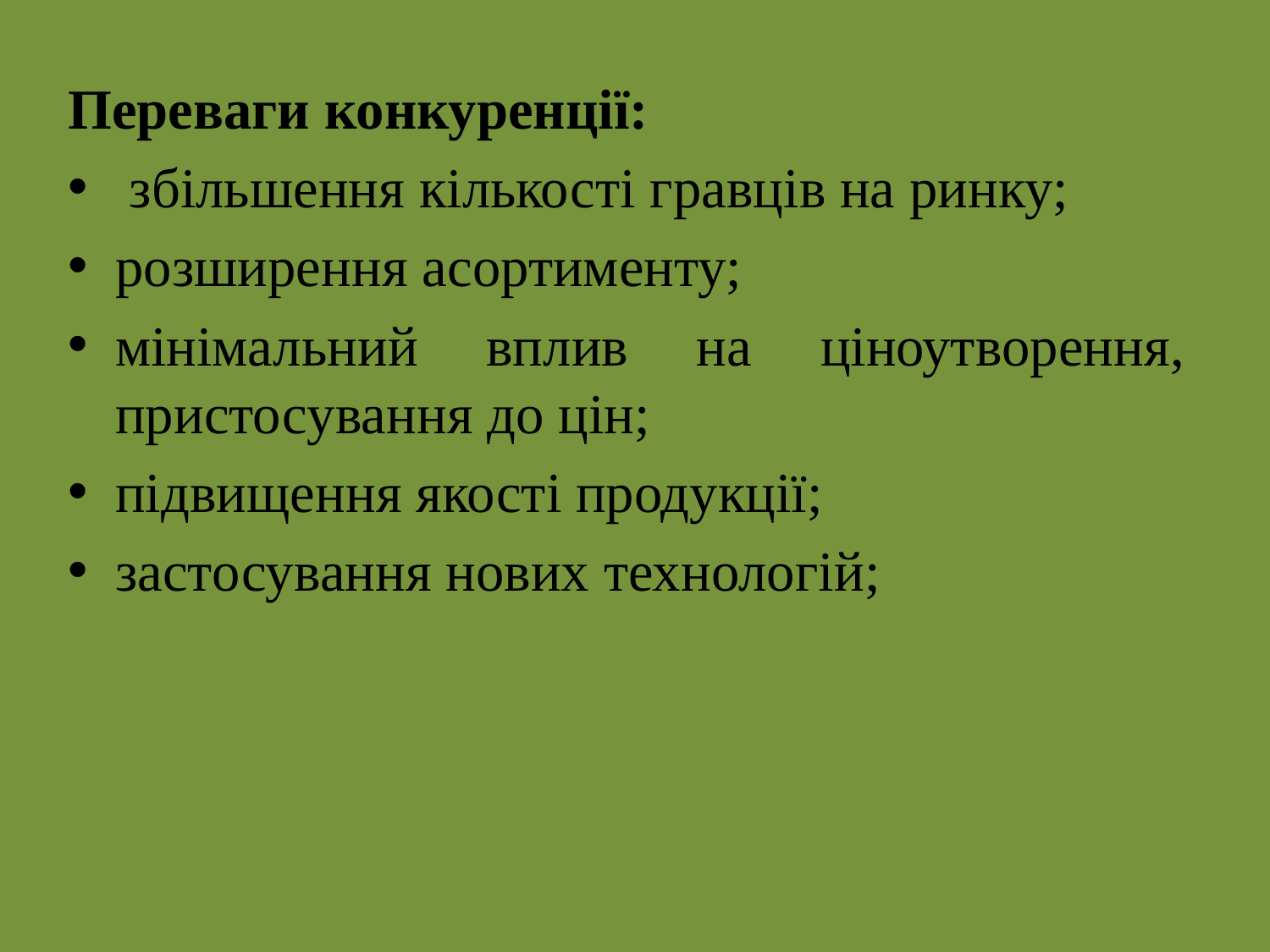

Переваги конкуренції:
 збільшення кількості гравців на ринку;
розширення асортименту;
мінімальний вплив на ціноутворення, пристосування до цін;
підвищення якості продукції;
застосування нових технологій;